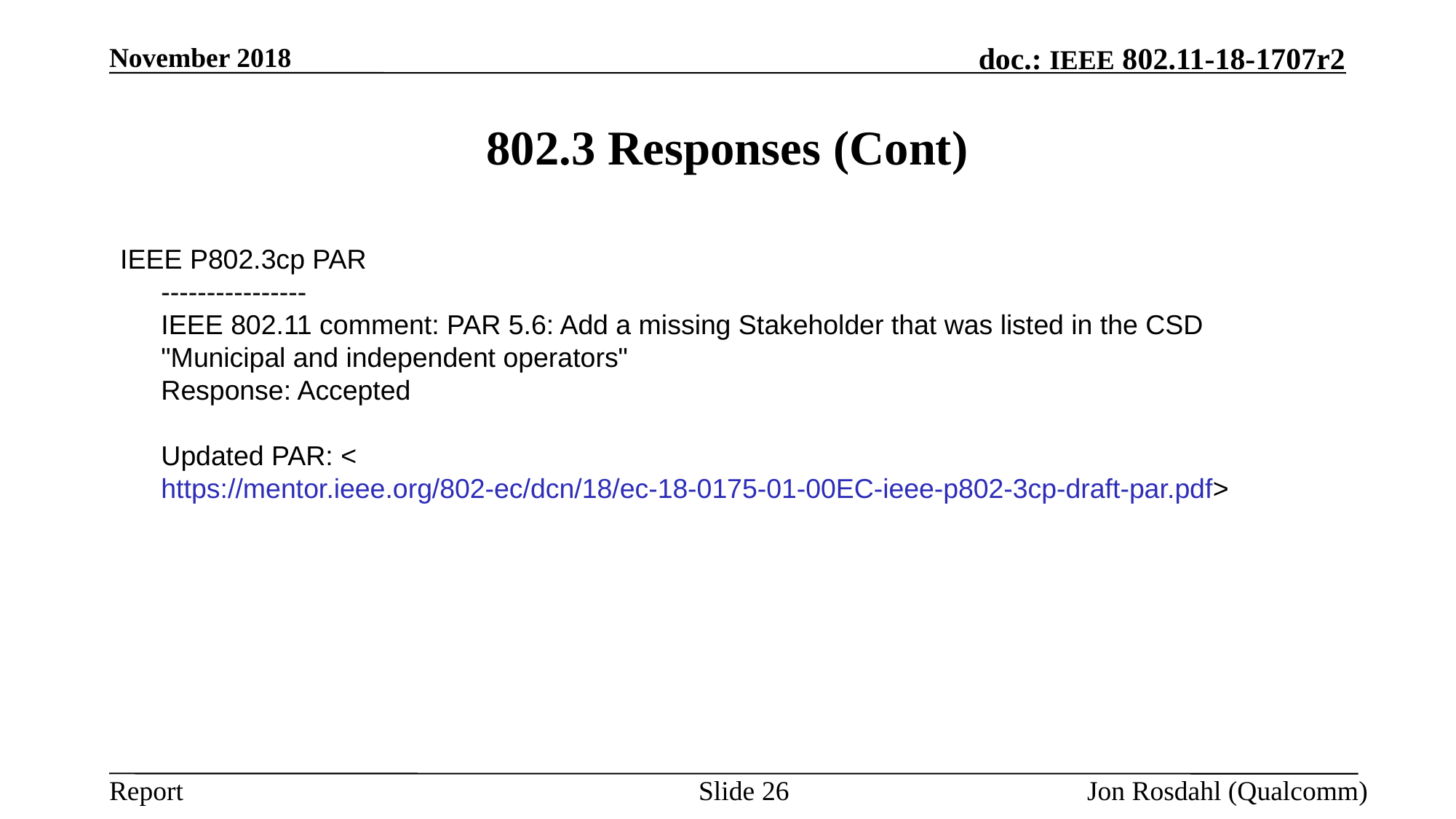

November 2018
# 802.3 Responses (Cont)
IEEE P802.3cp PAR
----------------
IEEE 802.11 comment: PAR 5.6: Add a missing Stakeholder that was listed in the CSD "Municipal and independent operators"
Response: Accepted
Updated PAR: <https://mentor.ieee.org/802-ec/dcn/18/ec-18-0175-01-00EC-ieee-p802-3cp-draft-par.pdf>

Slide 26
Jon Rosdahl (Qualcomm)